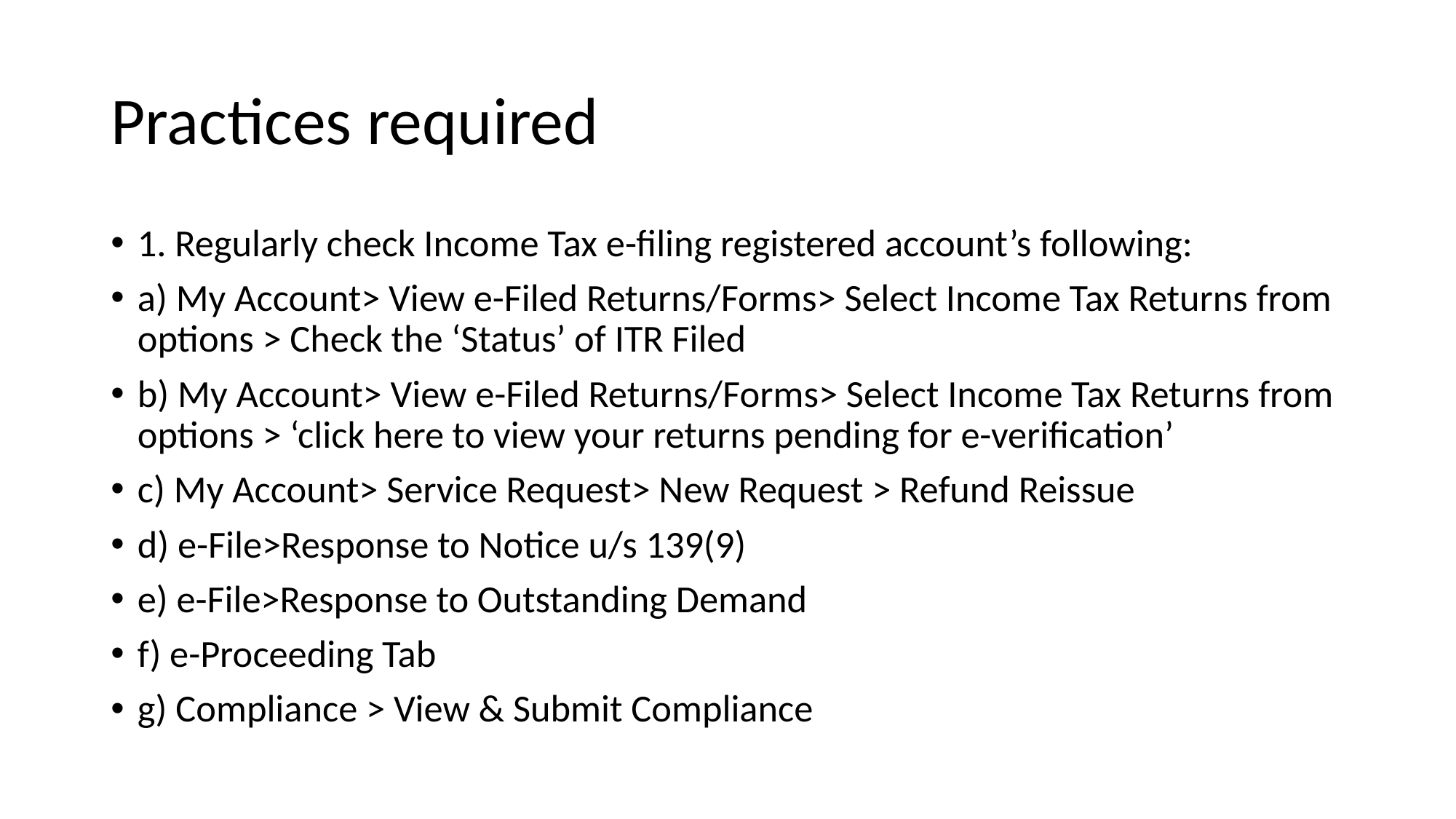

# Practices required
1. Regularly check Income Tax e-filing registered account’s following:
a) My Account> View e-Filed Returns/Forms> Select Income Tax Returns from options > Check the ‘Status’ of ITR Filed
b) My Account> View e-Filed Returns/Forms> Select Income Tax Returns from options > ‘click here to view your returns pending for e-verification’
c) My Account> Service Request> New Request > Refund Reissue
d) e-File>Response to Notice u/s 139(9)
e) e-File>Response to Outstanding Demand
f) e-Proceeding Tab
g) Compliance > View & Submit Compliance